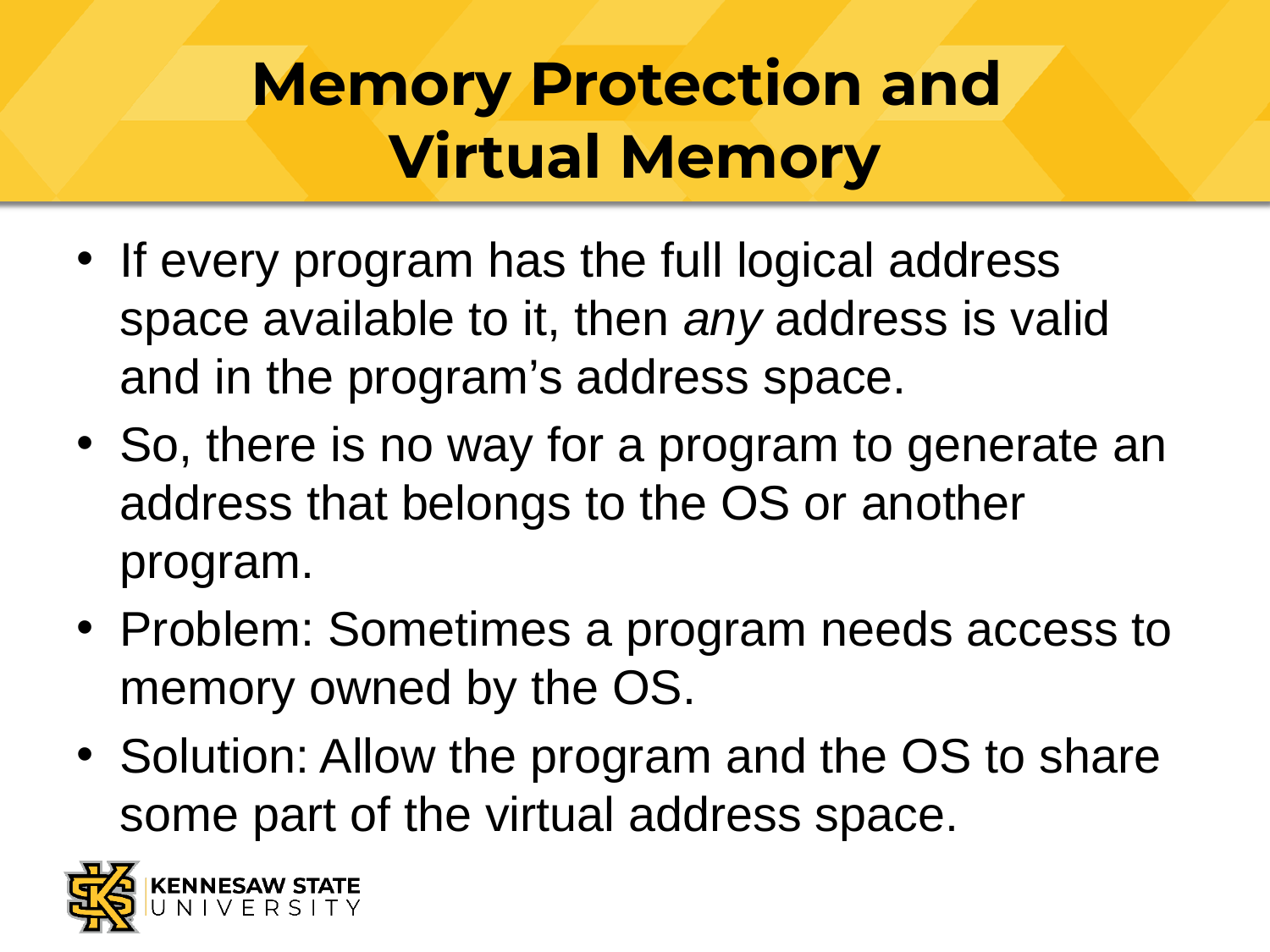

# Memory Protection and Virtual Memory
If every program has the full logical address space available to it, then any address is valid and in the program’s address space.
So, there is no way for a program to generate an address that belongs to the OS or another program.
Problem: Sometimes a program needs access to memory owned by the OS.
Solution: Allow the program and the OS to share some part of the virtual address space.